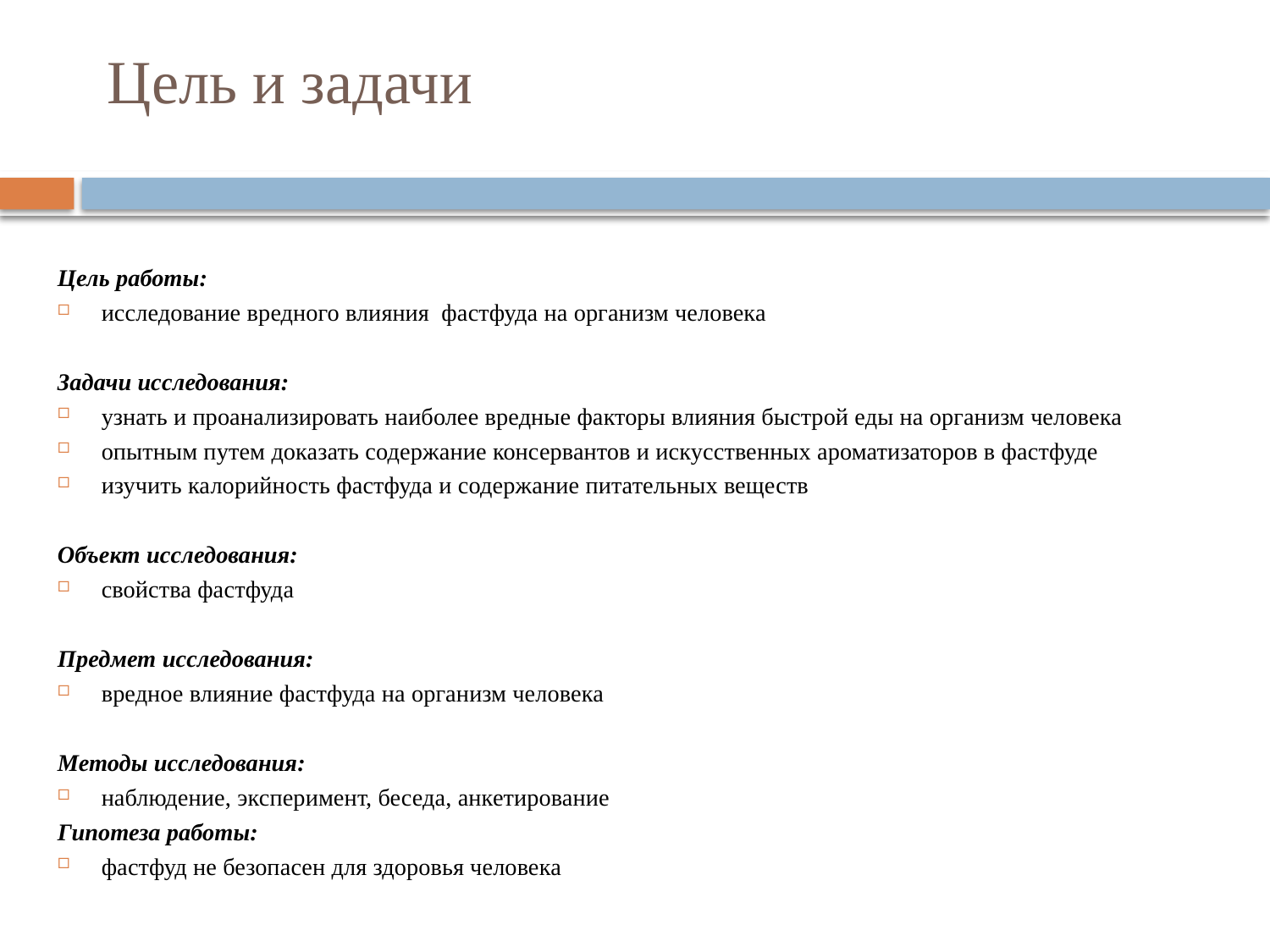

# Цель и задачи
Цель работы:
исследование вредного влияния  фастфуда на организм человека

Задачи исследования:
узнать и проанализировать наиболее вредные факторы влияния быстрой еды на организм человека
опытным путем доказать содержание консервантов и искусственных ароматизаторов в фастфуде
изучить калорийность фастфуда и содержание питательных веществ

Объект исследования:
свойства фастфуда

Предмет исследования:
вредное влияние фастфуда на организм человека

Методы исследования:
наблюдение, эксперимент, беседа, анкетирование
Гипотеза работы:
фастфуд не безопасен для здоровья человека